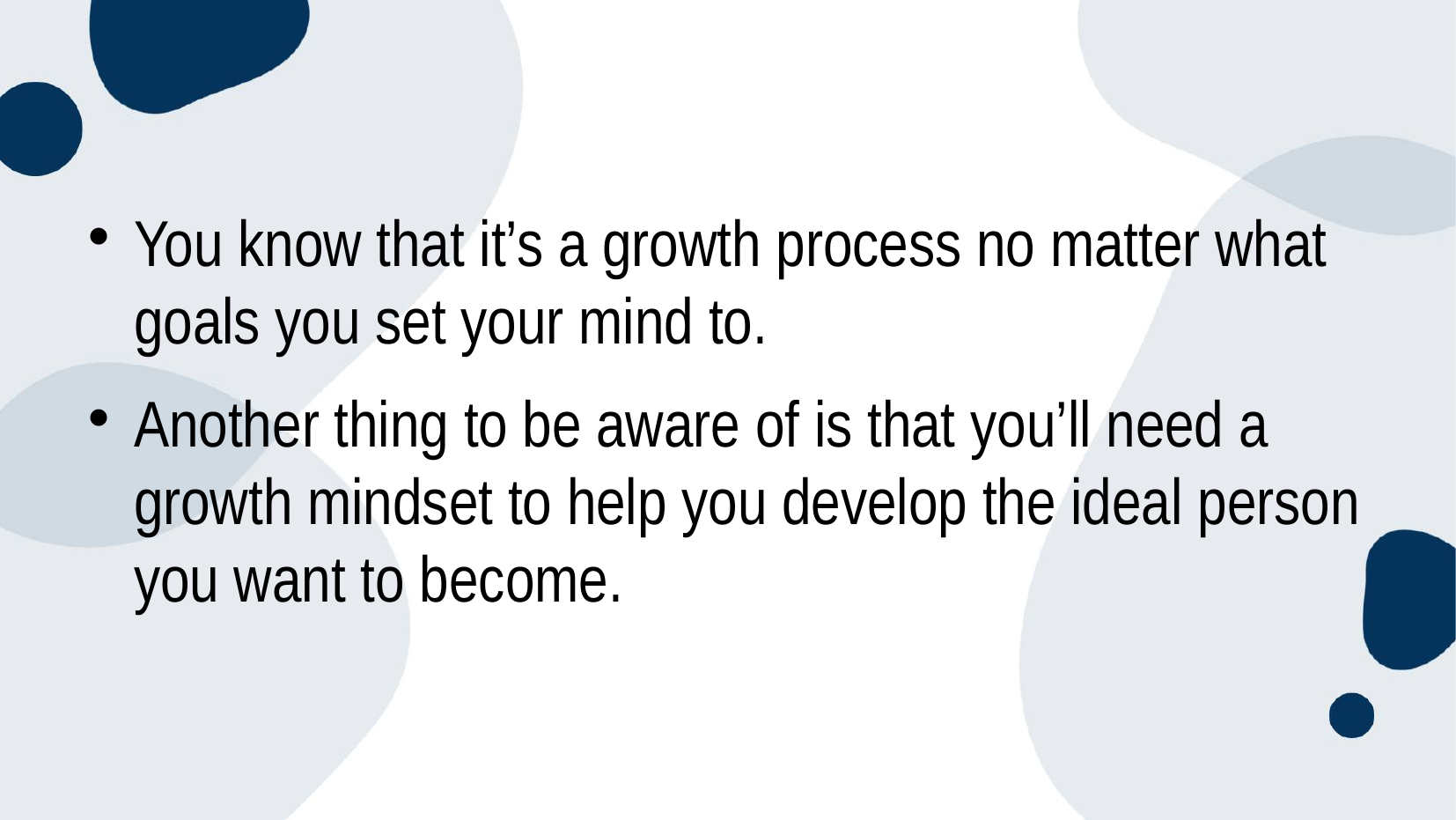

#
You know that it’s a growth process no matter what goals you set your mind to.
Another thing to be aware of is that you’ll need a growth mindset to help you develop the ideal person you want to become.